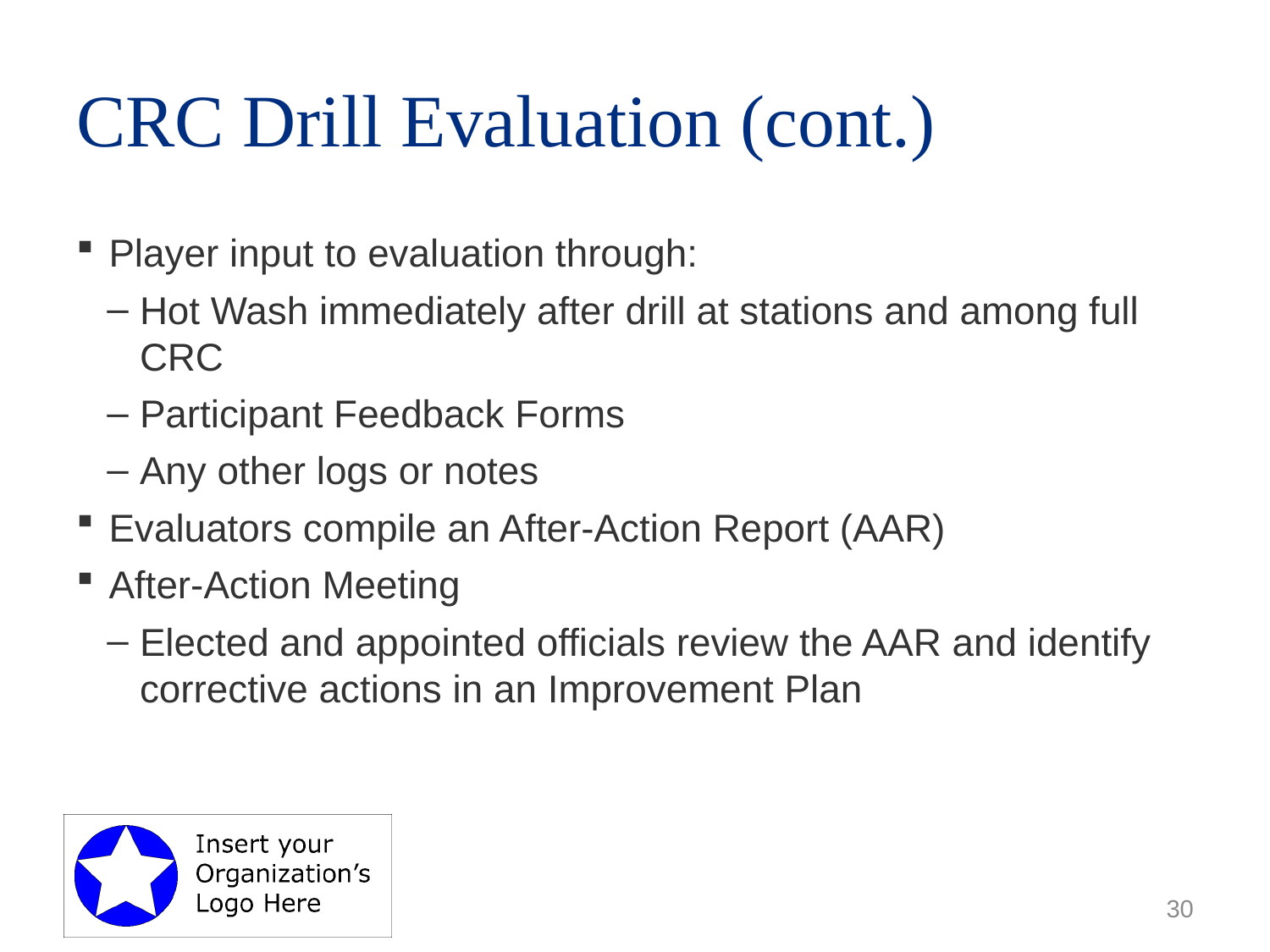

# CRC Drill Evaluation (cont.)
Player input to evaluation through:
Hot Wash immediately after drill at stations and among full CRC
Participant Feedback Forms
Any other logs or notes
Evaluators compile an After-Action Report (AAR)
After-Action Meeting
Elected and appointed officials review the AAR and identify corrective actions in an Improvement Plan
30